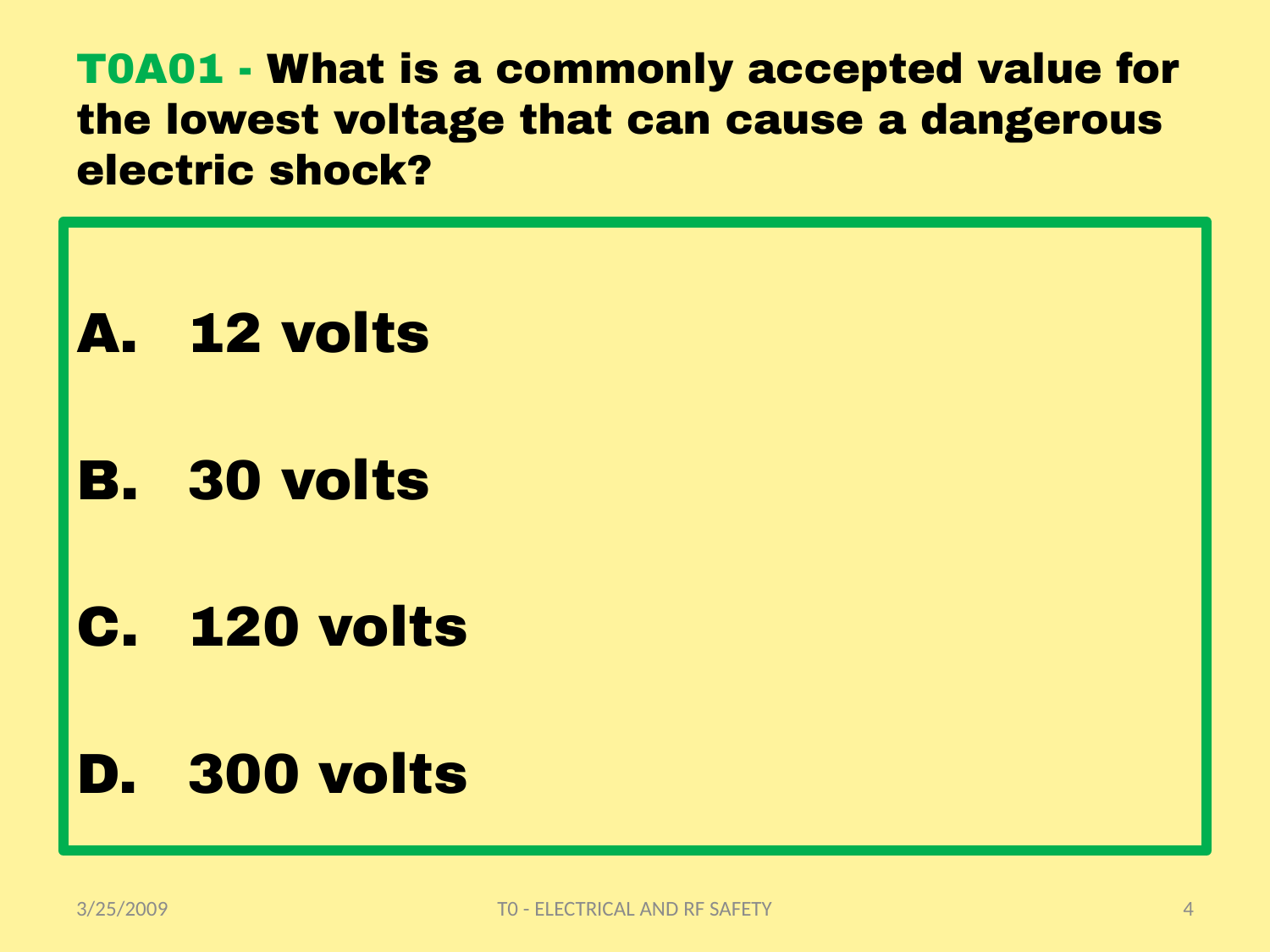

# T0A01 - What is a commonly accepted value for the lowest voltage that can cause a dangerous electric shock?
12 volts
30 volts
120 volts
300 volts
3/25/2009
T0 - ELECTRICAL AND RF SAFETY
4